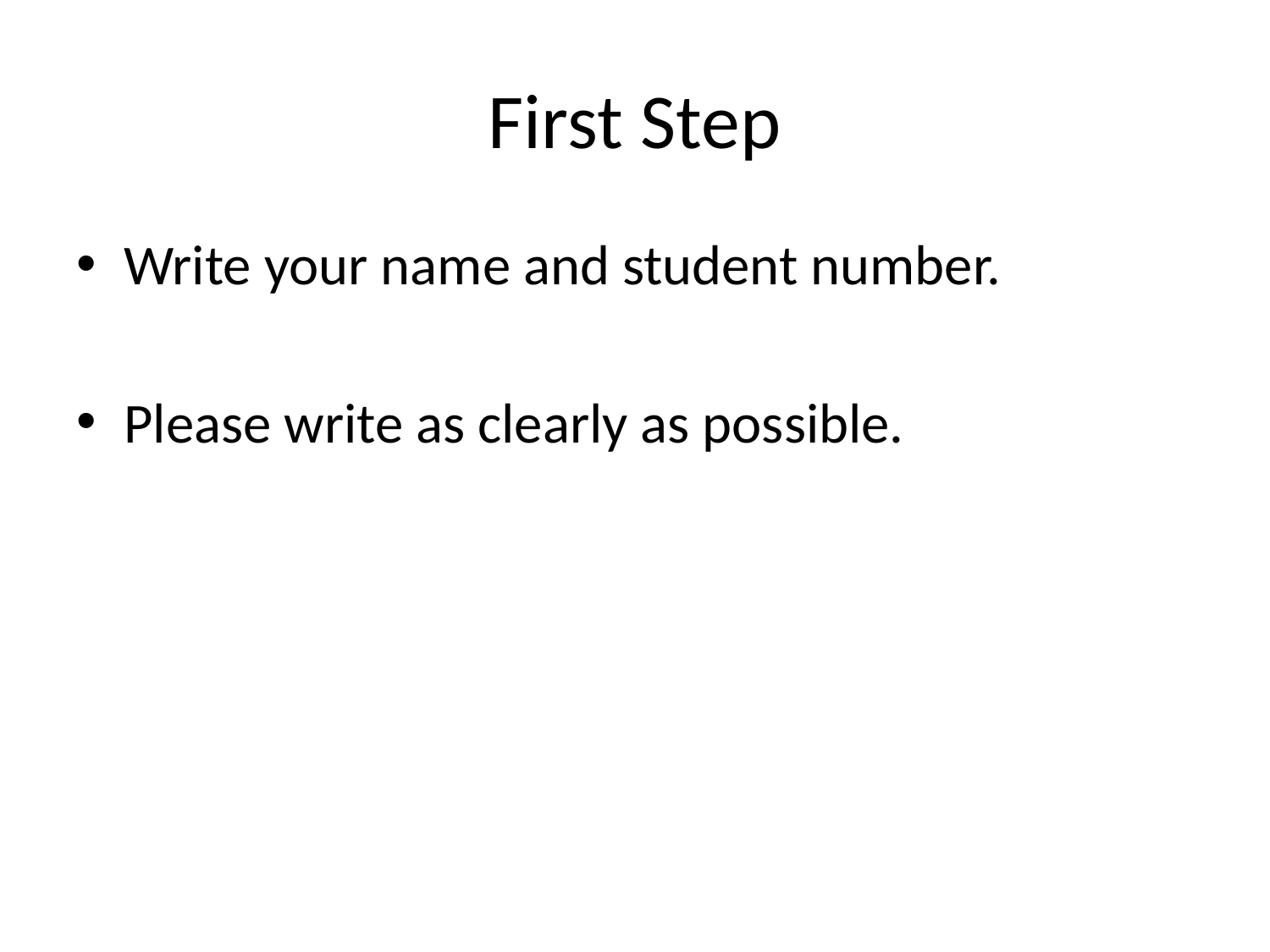

# First Step
Write your name and student number.

Please write as clearly as possible.